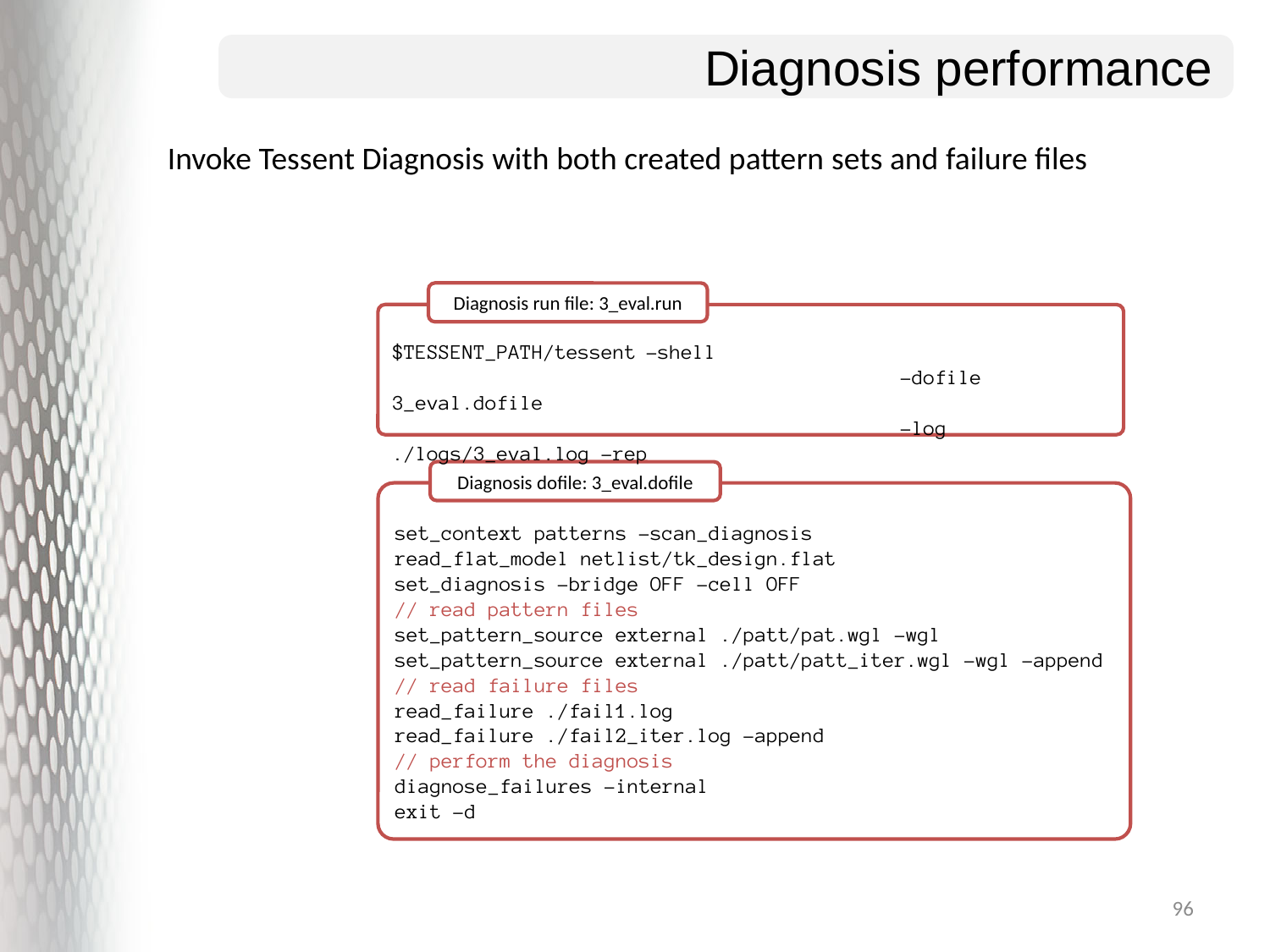

# Diagnosis performance
Invoke Tessent Diagnosis with both created pattern sets and failure files
Diagnosis run file: 3_eval.run
$TESSENT_PATH/tessent	-shell
				-dofile 3_eval.dofile
				-log ./logs/3_eval.log -rep
Diagnosis dofile: 3_eval.dofile

set_context patterns -scan_diagnosis
read_flat_model netlist/tk_design.flat
set_diagnosis -bridge OFF -cell OFF
// read pattern files
set_pattern_source external ./patt/pat.wgl -wgl
set_pattern_source external ./patt/patt_iter.wgl -wgl -append
// read failure files
read_failure ./fail1.log
read_failure ./fail2_iter.log -append
// perform the diagnosis
diagnose_failures -internal
exit -d
96